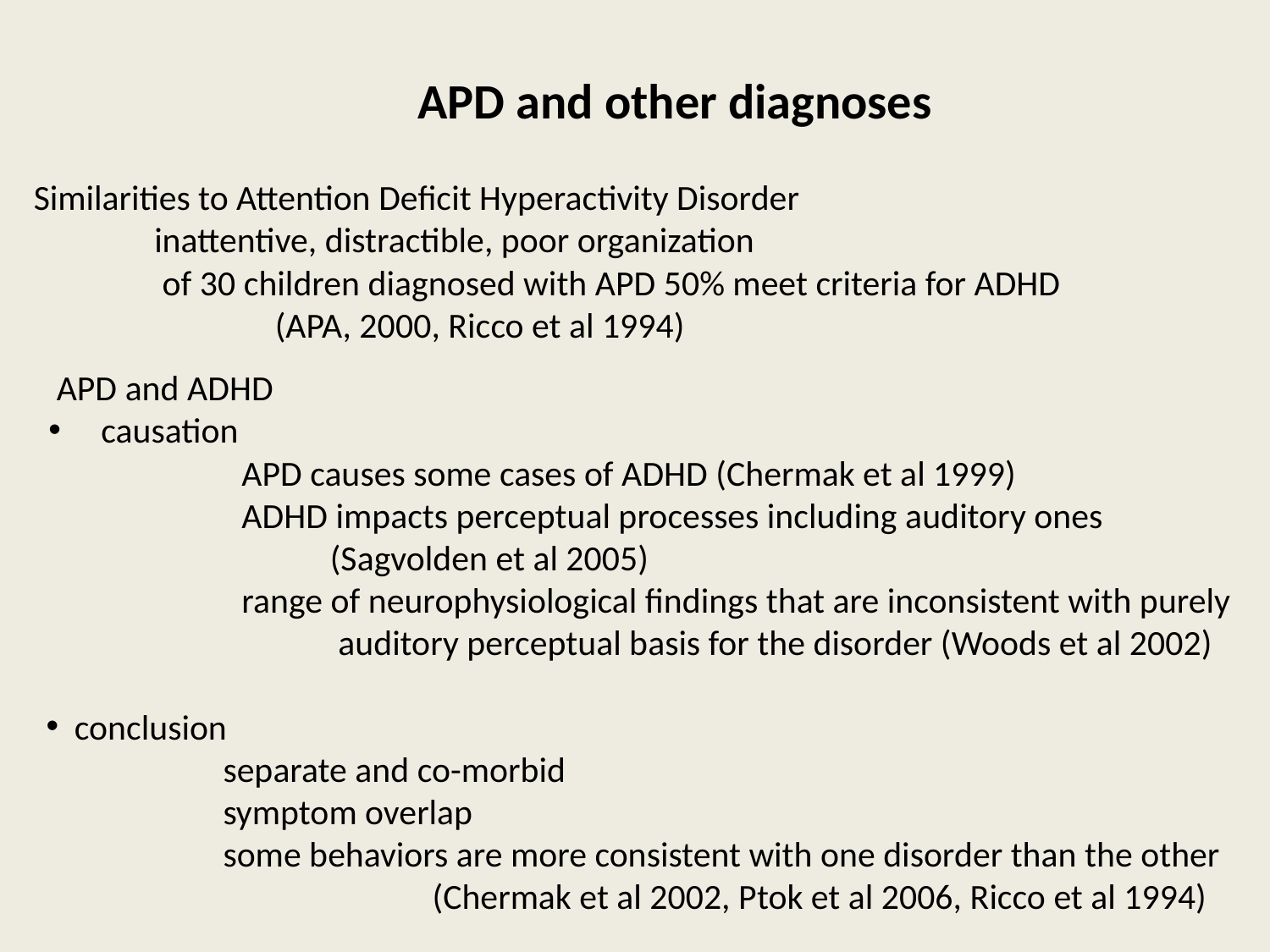

APD and other diagnoses
Similarities to Attention Deficit Hyperactivity Disorder
               inattentive, distractible, poor organization
                of 30 children diagnosed with APD 50% meet criteria for ADHD
                              (APA, 2000, Ricco et al 1994)
 APD and ADHD
     causation
                        APD causes some cases of ADHD (Chermak et al 1999)
                        ADHD impacts perceptual processes including auditory ones
                                   (Sagvolden et al 2005)
                        range of neurophysiological findings that are inconsistent with purely
                                    auditory perceptual basis for the disorder (Woods et al 2002)

  conclusion
                      separate and co-morbid
                      symptom overlap
                      some behaviors are more consistent with one disorder than the other
                                                (Chermak et al 2002, Ptok et al 2006, Ricco et al 1994)